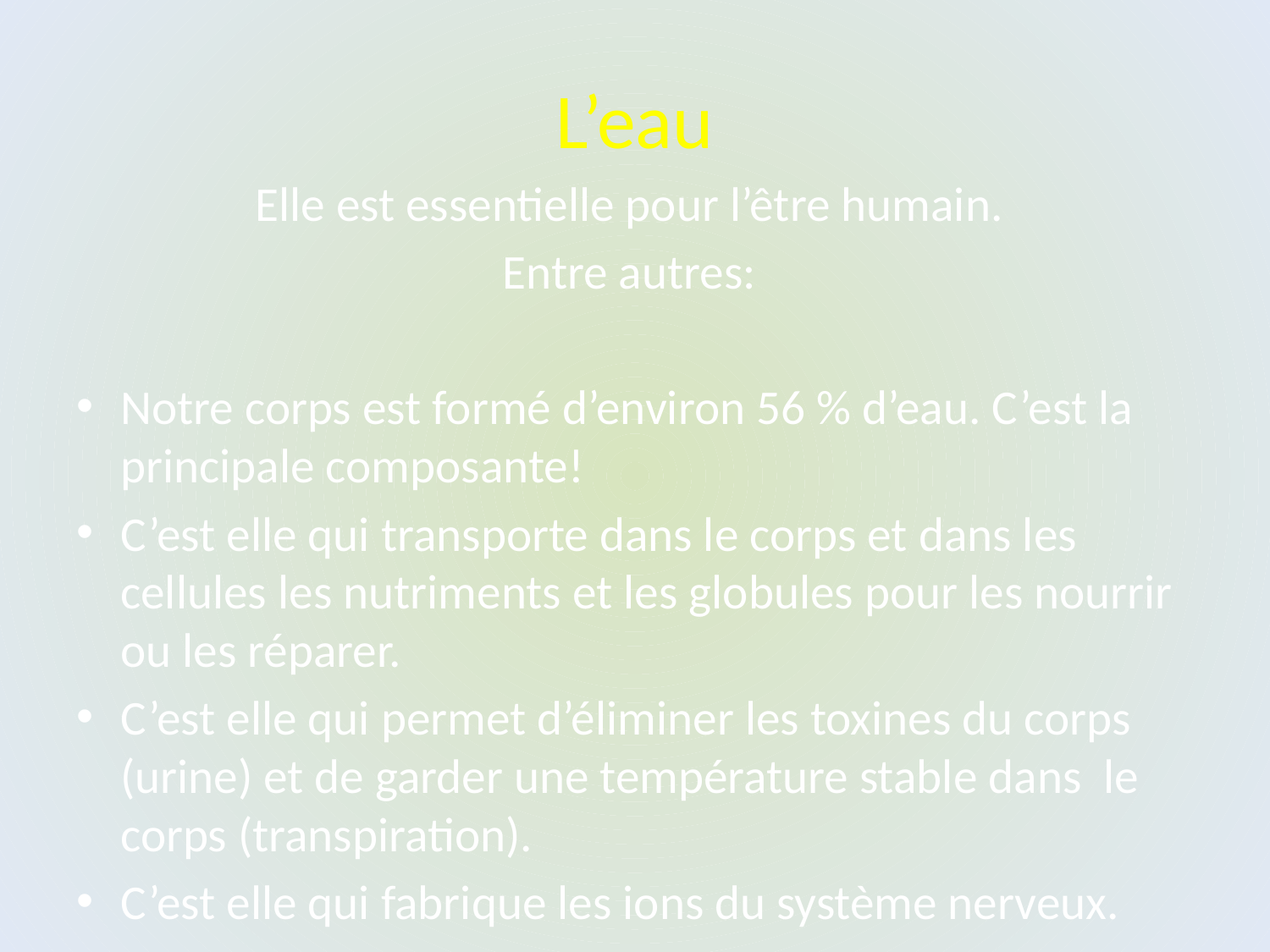

# L’eau
Elle est essentielle pour l’être humain.
Entre autres:

Notre corps est formé d’environ 56 % d’eau. C’est la principale composante!
C’est elle qui transporte dans le corps et dans les cellules les nutriments et les globules pour les nourrir ou les réparer.
C’est elle qui permet d’éliminer les toxines du corps (urine) et de garder une température stable dans  le corps (transpiration).
C’est elle qui fabrique les ions du système nerveux.